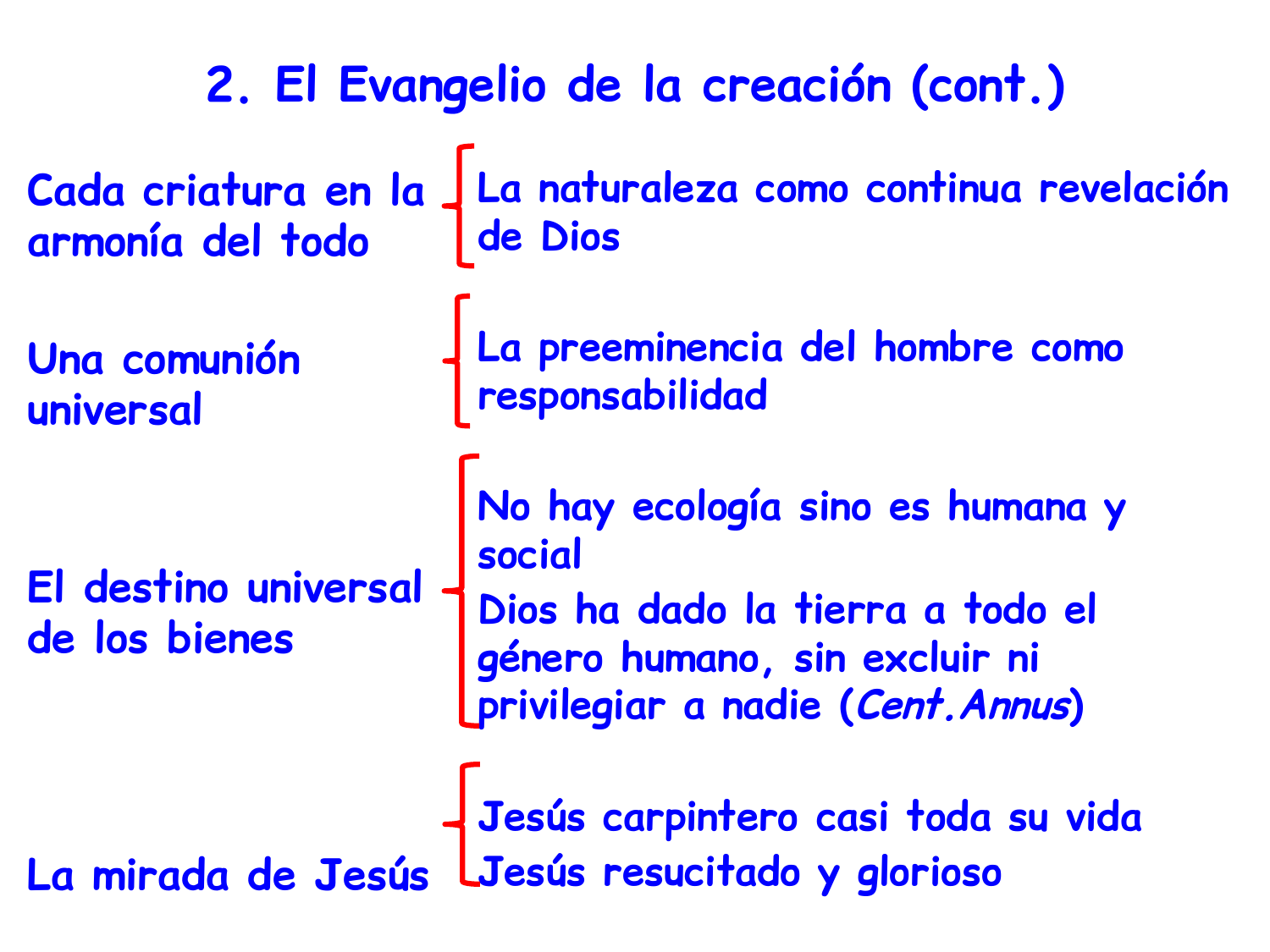

# 2. El Evangelio de la creación (cont.)

Cada criatura en la armonía del todo

Una comunión universal

El destino universal de los bienes

La mirada de Jesús
La naturaleza como continua revelación de Dios

La preeminencia del hombre como responsabilidad

No hay ecología sino es humana y social
Dios ha dado la tierra a todo el género humano, sin excluir ni privilegiar a nadie (Cent.Annus)

Jesús carpintero casi toda su vida
Jesús resucitado y glorioso